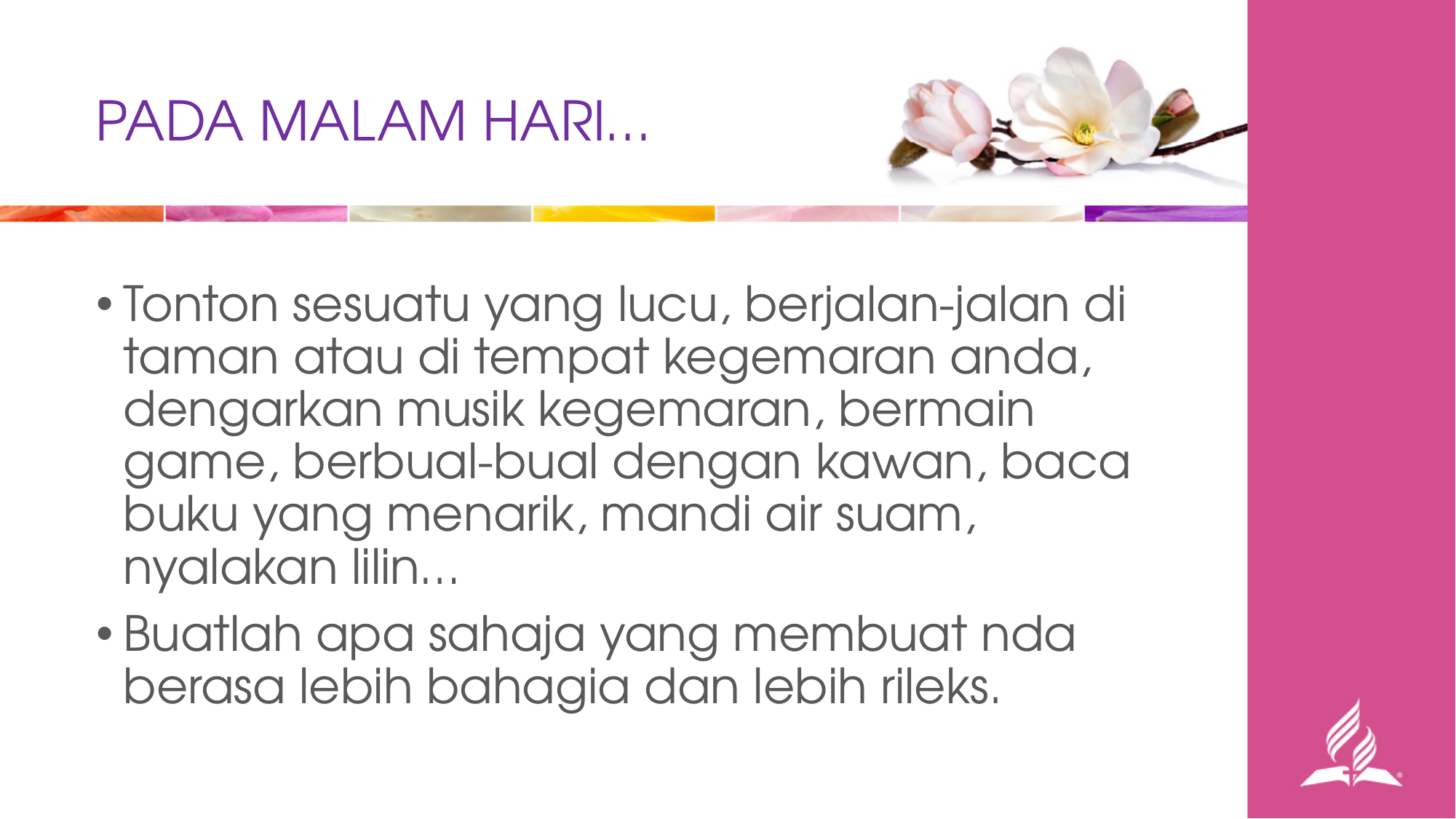

PADA MALAM HARI…
Tonton sesuatu yang lucu, berjalan-jalan di taman atau di tempat kegemaran anda, dengarkan musik kegemaran, bermain game, berbual-bual dengan kawan, baca buku yang menarik, mandi air suam, nyalakan lilin…
Buatlah apa sahaja yang membuat nda berasa lebih bahagia dan lebih rileks.